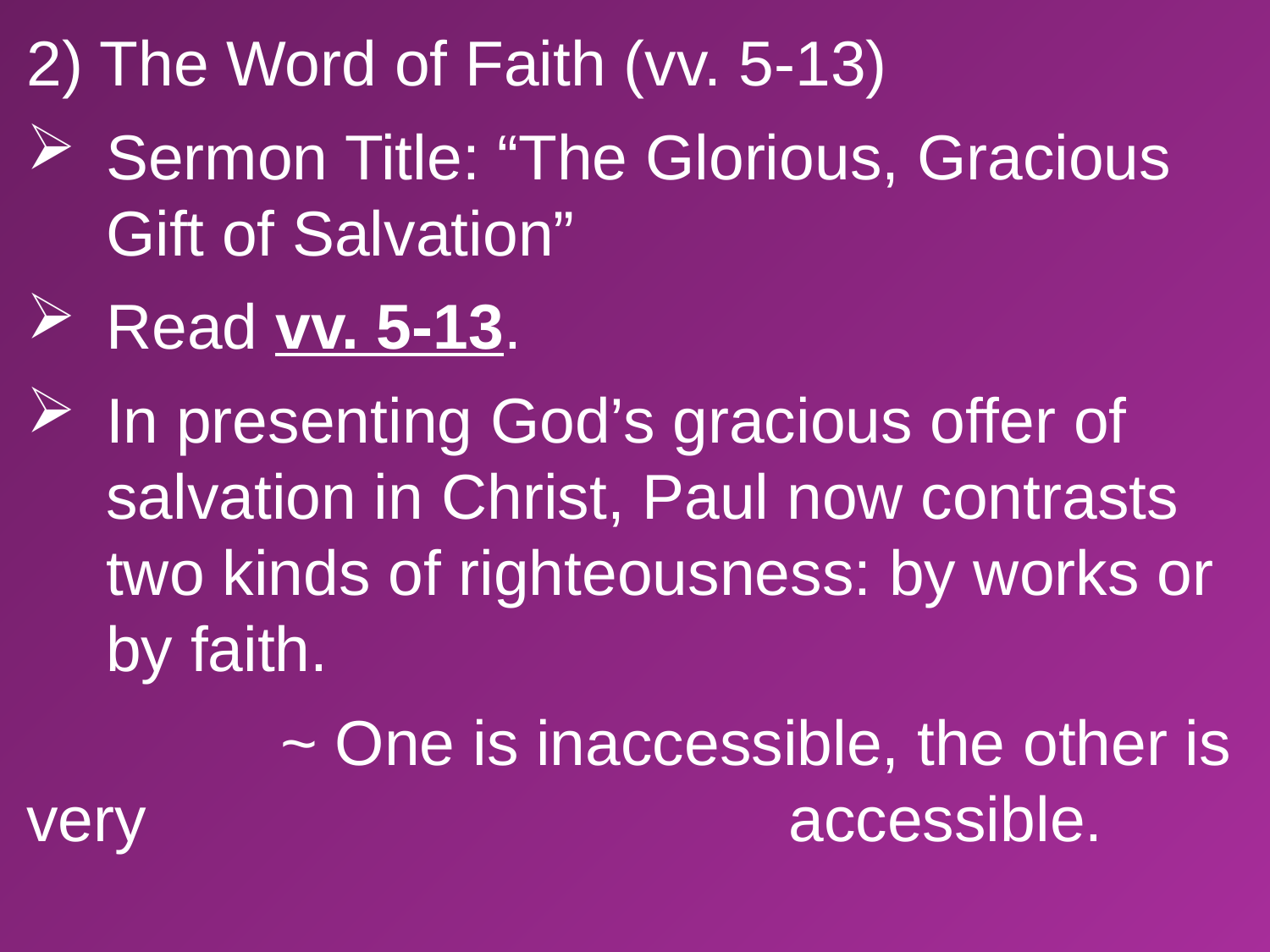

2) The Word of Faith (vv. 5-13)
Sermon Title: “The Glorious, Gracious Gift of Salvation”
Read vv. 5-13.
In presenting God’s gracious offer of salvation in Christ, Paul now contrasts two kinds of righteousness: by works or by faith.
		~ One is inaccessible, the other is very 					accessible.